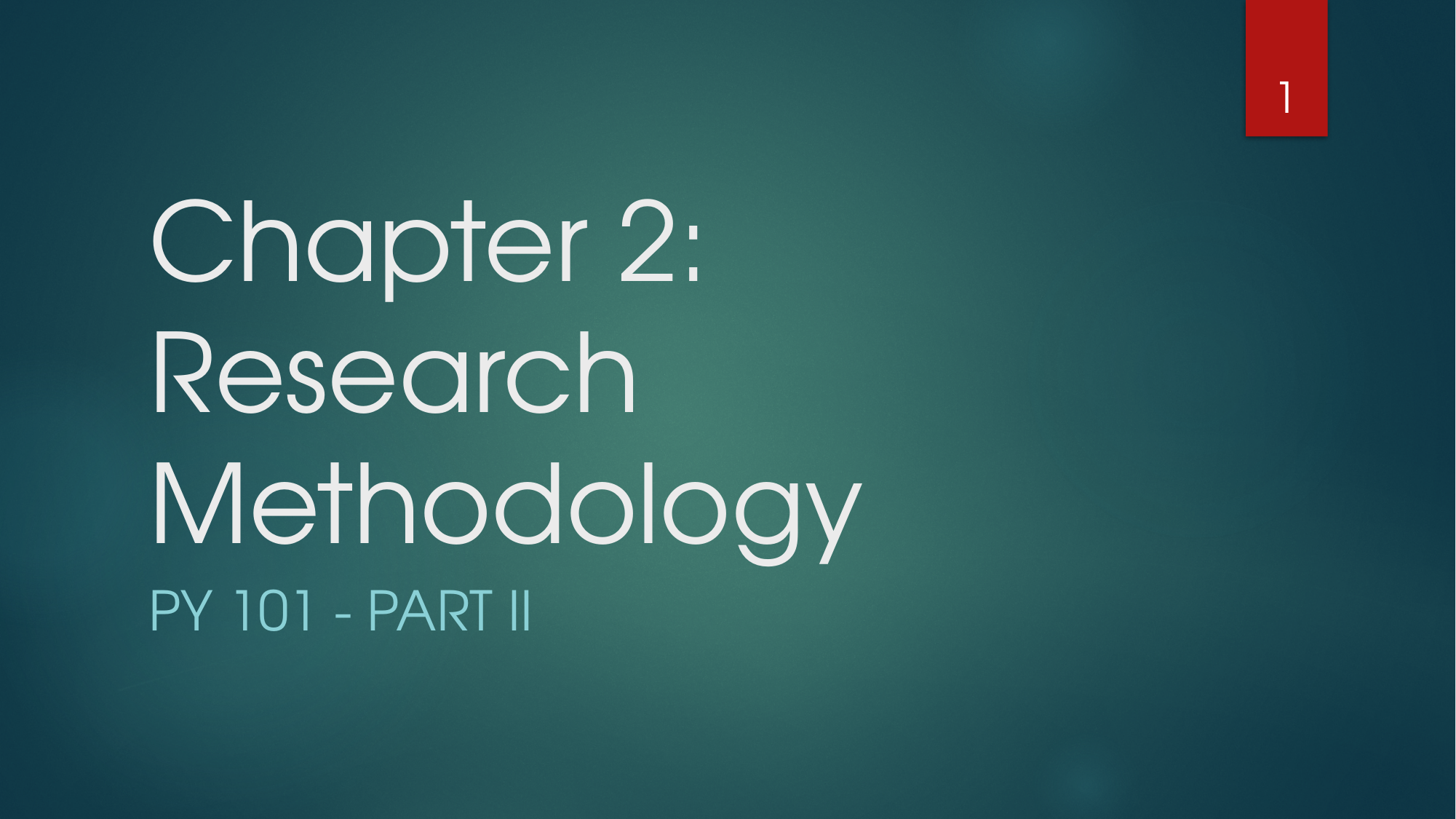

1
# Chapter 2: Research Methodology
PY 101 - Part II